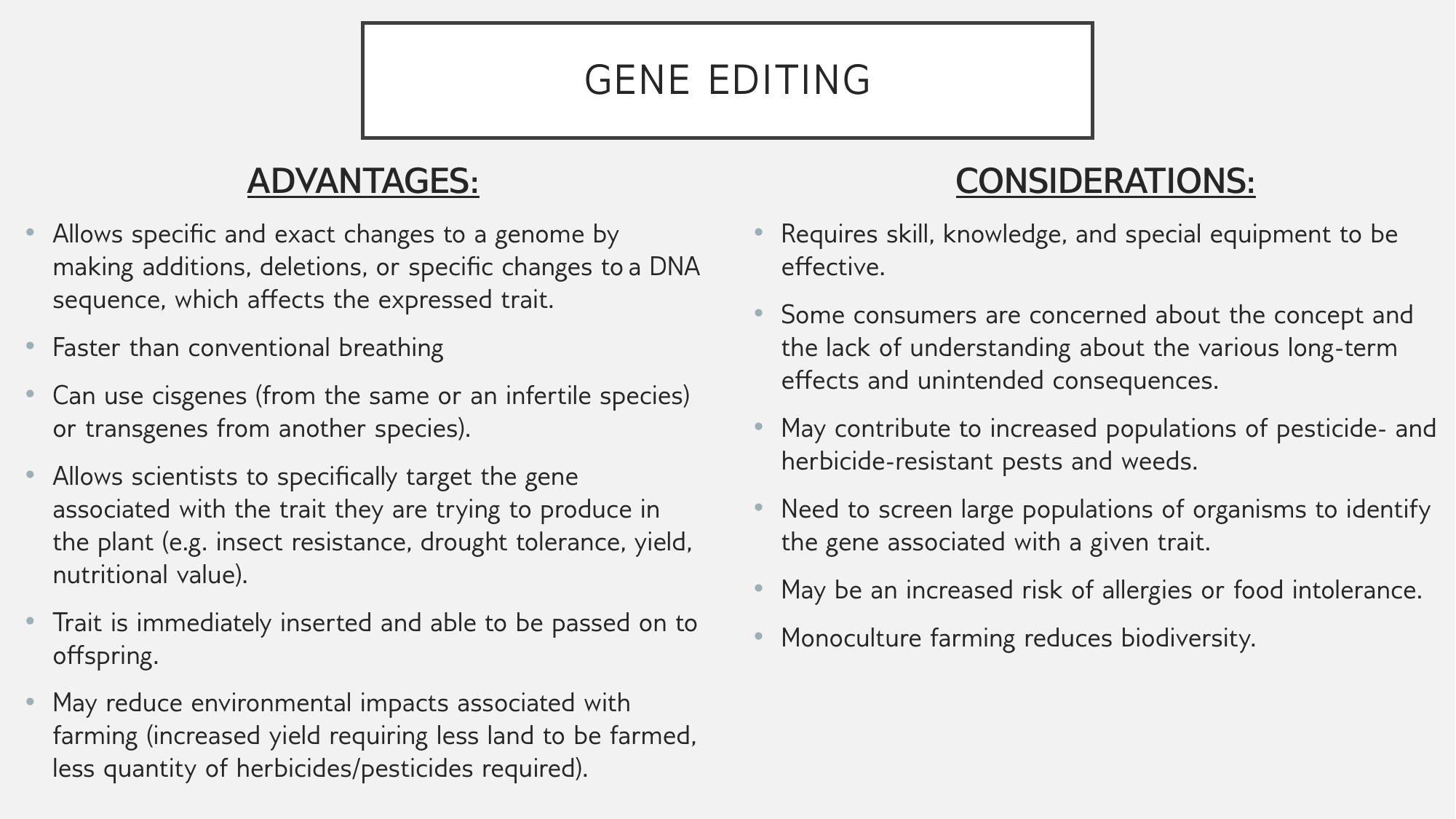

# Gene editing
ADVANTAGES:
Allows specific and exact changes to a genome by making additions, deletions, or specific changes to a DNA sequence, which affects the expressed trait.
Faster than conventional breathing
Can use cisgenes (from the same or an infertile species) or transgenes from another species).
Allows scientists to specifically target the gene associated with the trait they are trying to produce in the plant (e.g. insect resistance, drought tolerance, yield, nutritional value).
Trait is immediately inserted and able to be passed on to offspring.
May reduce environmental impacts associated with farming (increased yield requiring less land to be farmed, less quantity of herbicides/pesticides required).
CONSIDERATIONS:
Requires skill, knowledge, and special equipment to be effective.
Some consumers are concerned about the concept and the lack of understanding about the various long-term effects and unintended consequences.
May contribute to increased populations of pesticide- and herbicide-resistant pests and weeds.
Need to screen large populations of organisms to identify the gene associated with a given trait.
May be an increased risk of allergies or food intolerance.
Monoculture farming reduces biodiversity.